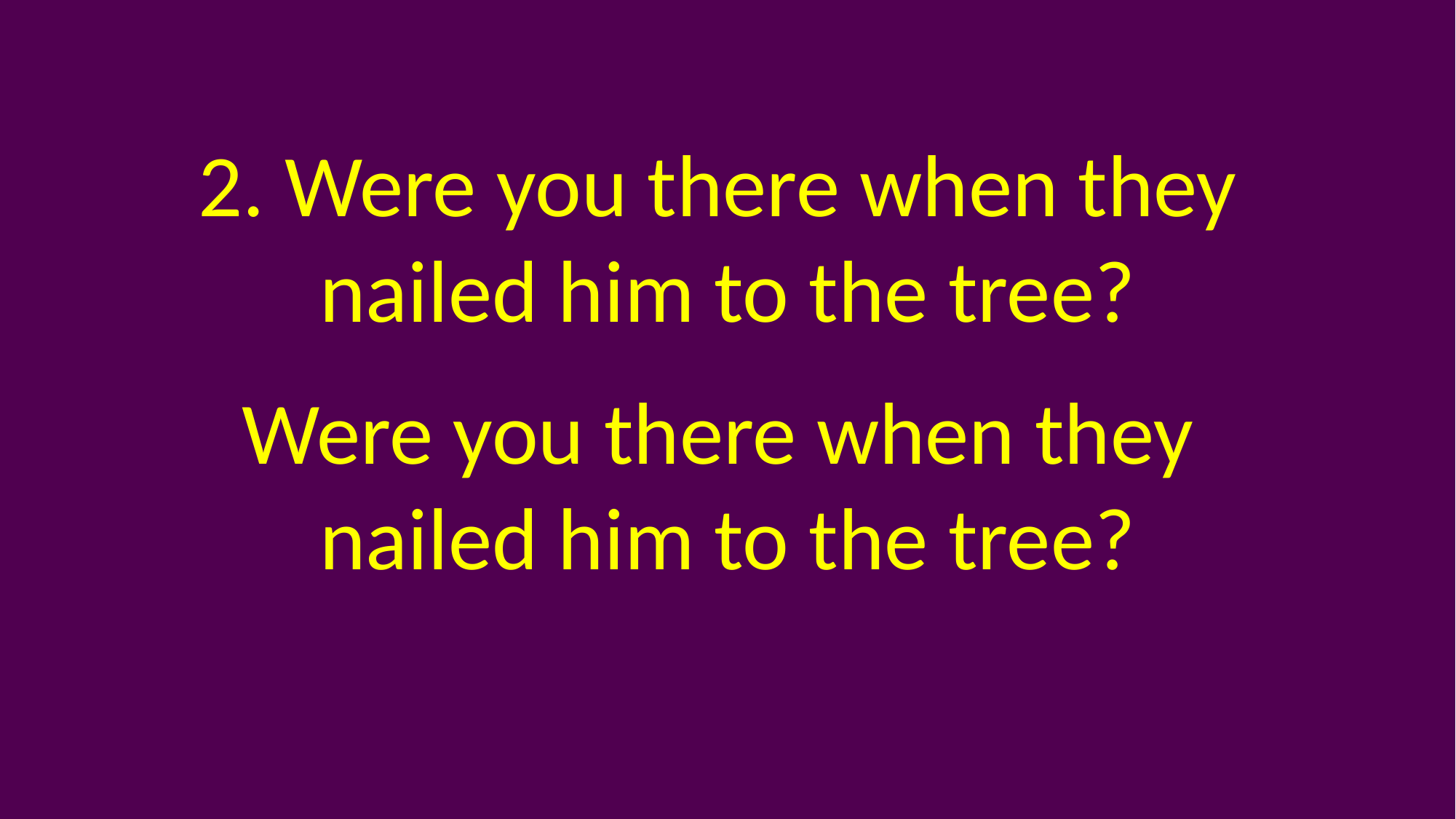

2. Were you there when they
nailed him to the tree?
Were you there when they
nailed him to the tree?